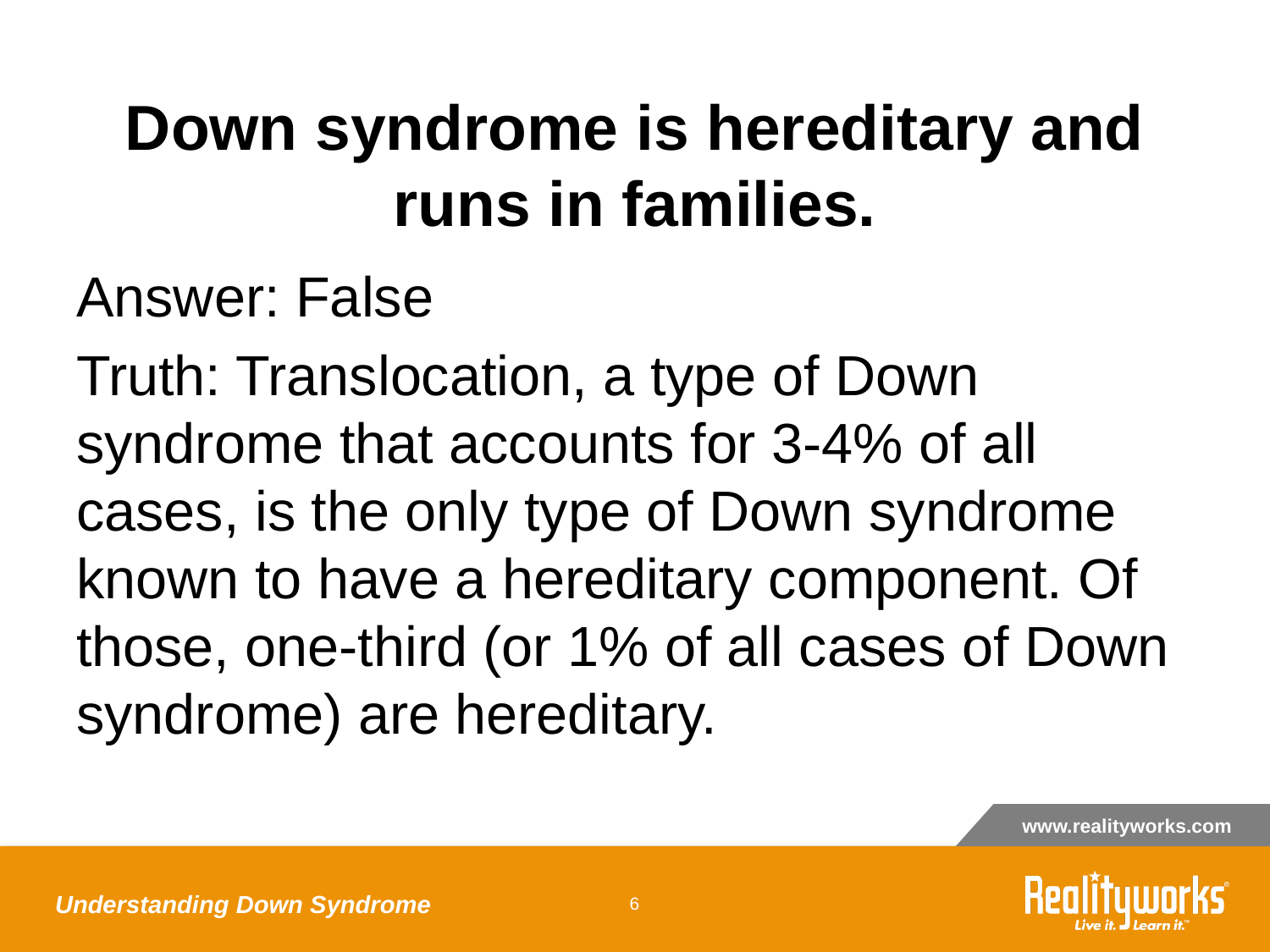

# Down syndrome is hereditary and runs in families.
Answer: False
Truth: Translocation, a type of Down syndrome that accounts for 3-4% of all cases, is the only type of Down syndrome known to have a hereditary component. Of those, one-third (or 1% of all cases of Down syndrome) are hereditary.
Understanding Down Syndrome
6